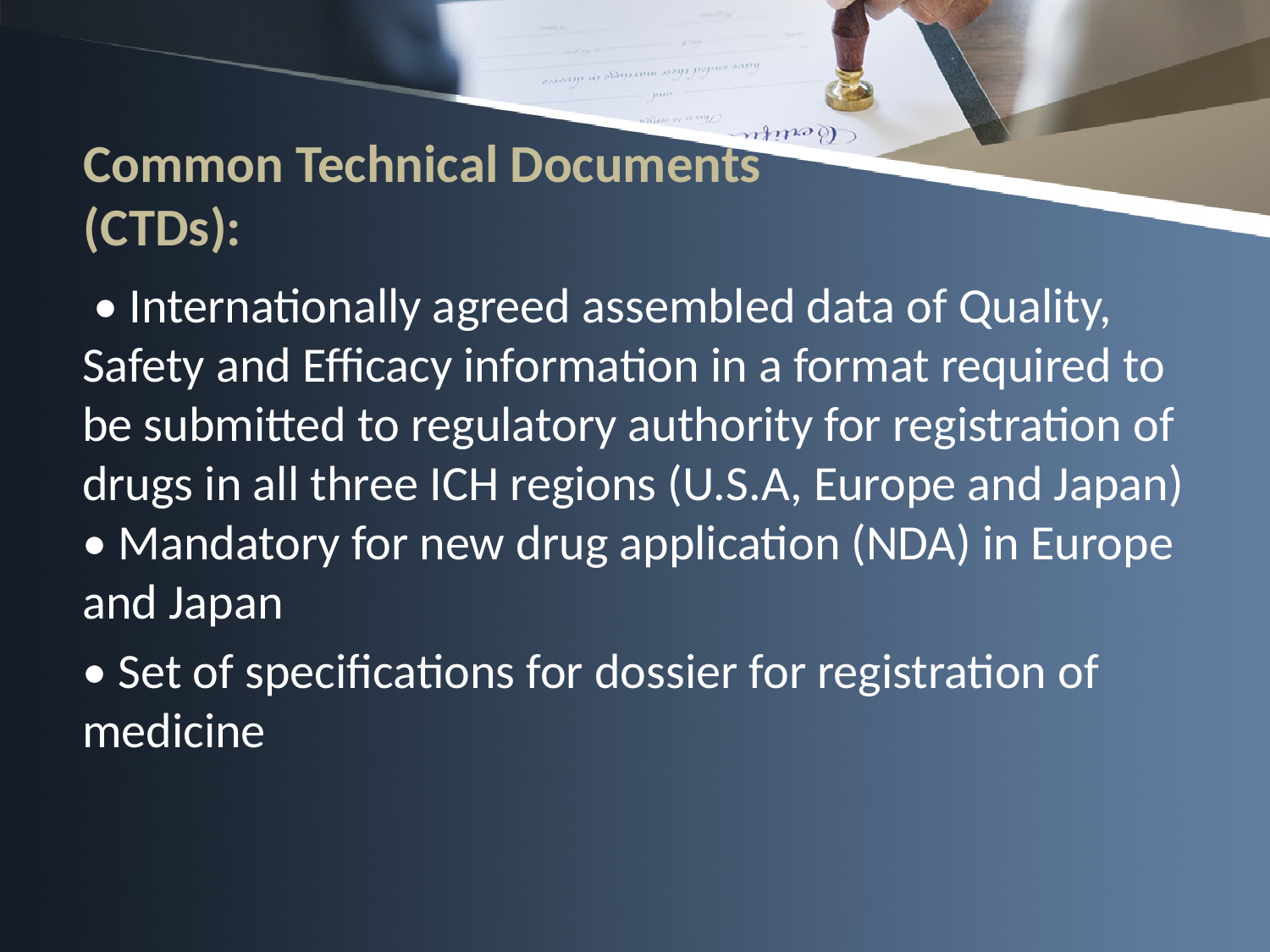

# Common Technical Documents (CTDs):
 • Internationally agreed assembled data of Quality, Safety and Efficacy information in a format required to be submitted to regulatory authority for registration of drugs in all three ICH regions (U.S.A, Europe and Japan) • Mandatory for new drug application (NDA) in Europe and Japan
• Set of specifications for dossier for registration of medicine